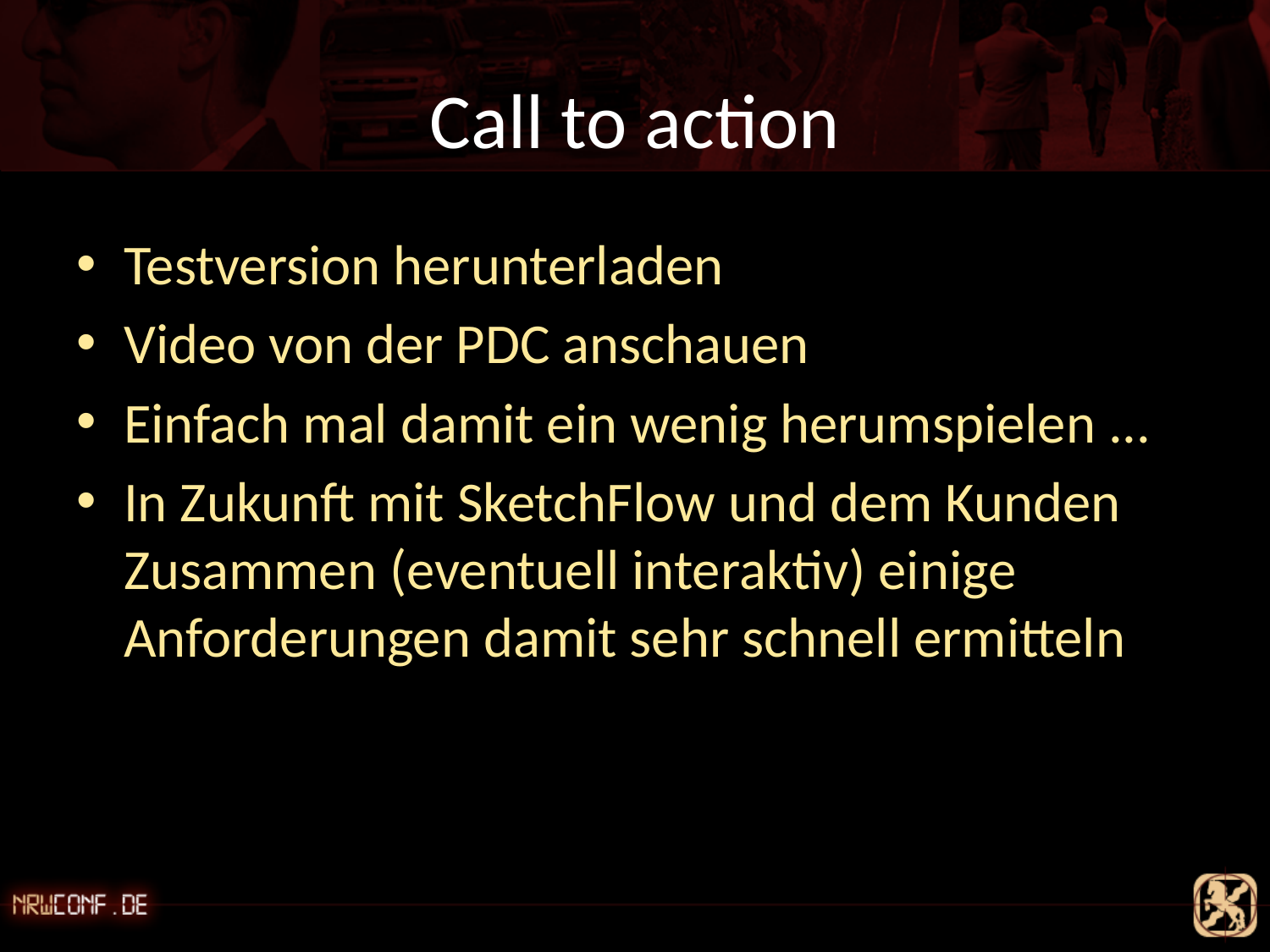

# Call to action
Testversion herunterladen
Video von der PDC anschauen
Einfach mal damit ein wenig herumspielen ...
In Zukunft mit SketchFlow und dem Kunden Zusammen (eventuell interaktiv) einige Anforderungen damit sehr schnell ermitteln